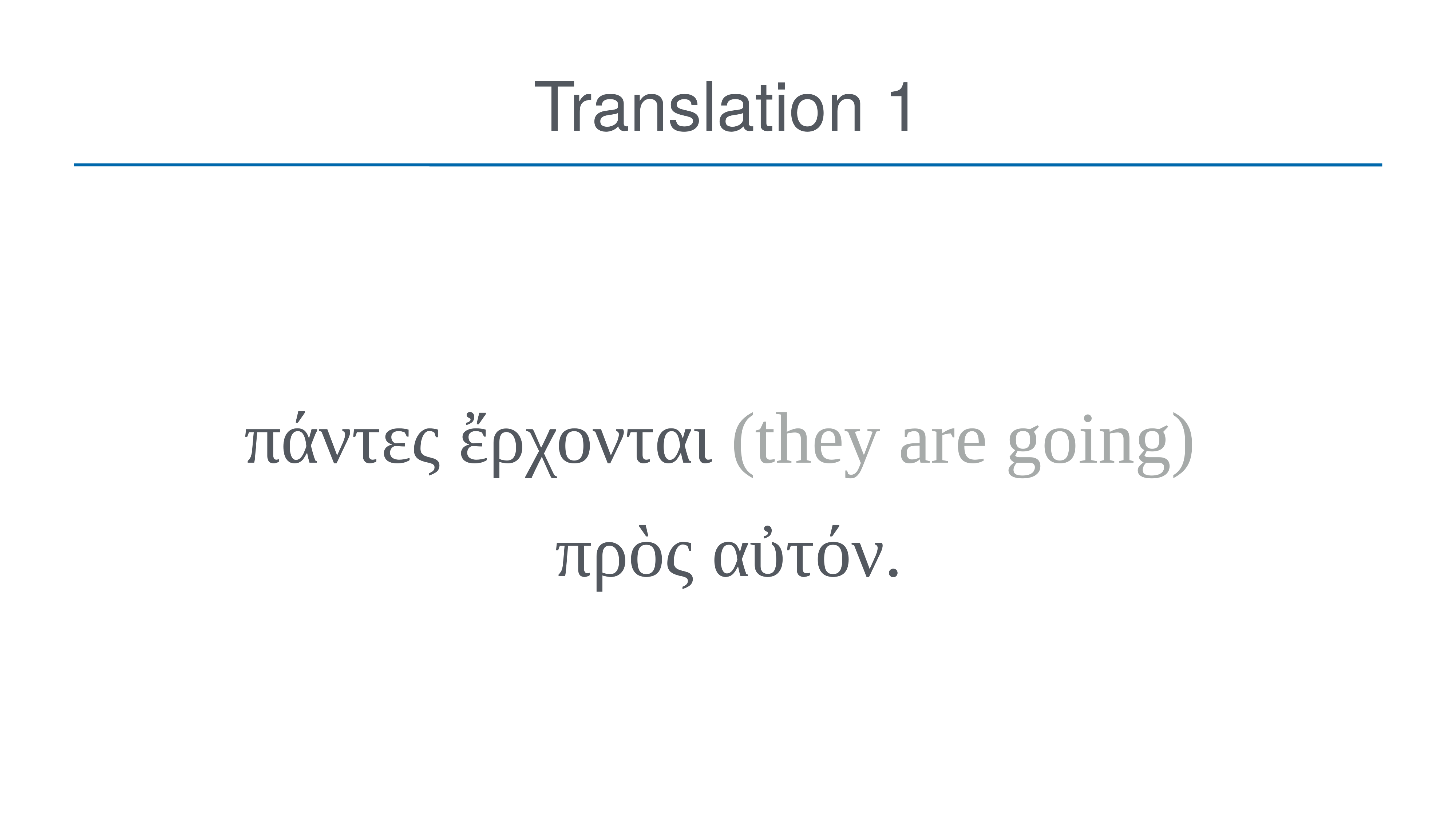

# Translation 1
πάντες ἔρχονται (they are going)
πρὸς αὐτόν.